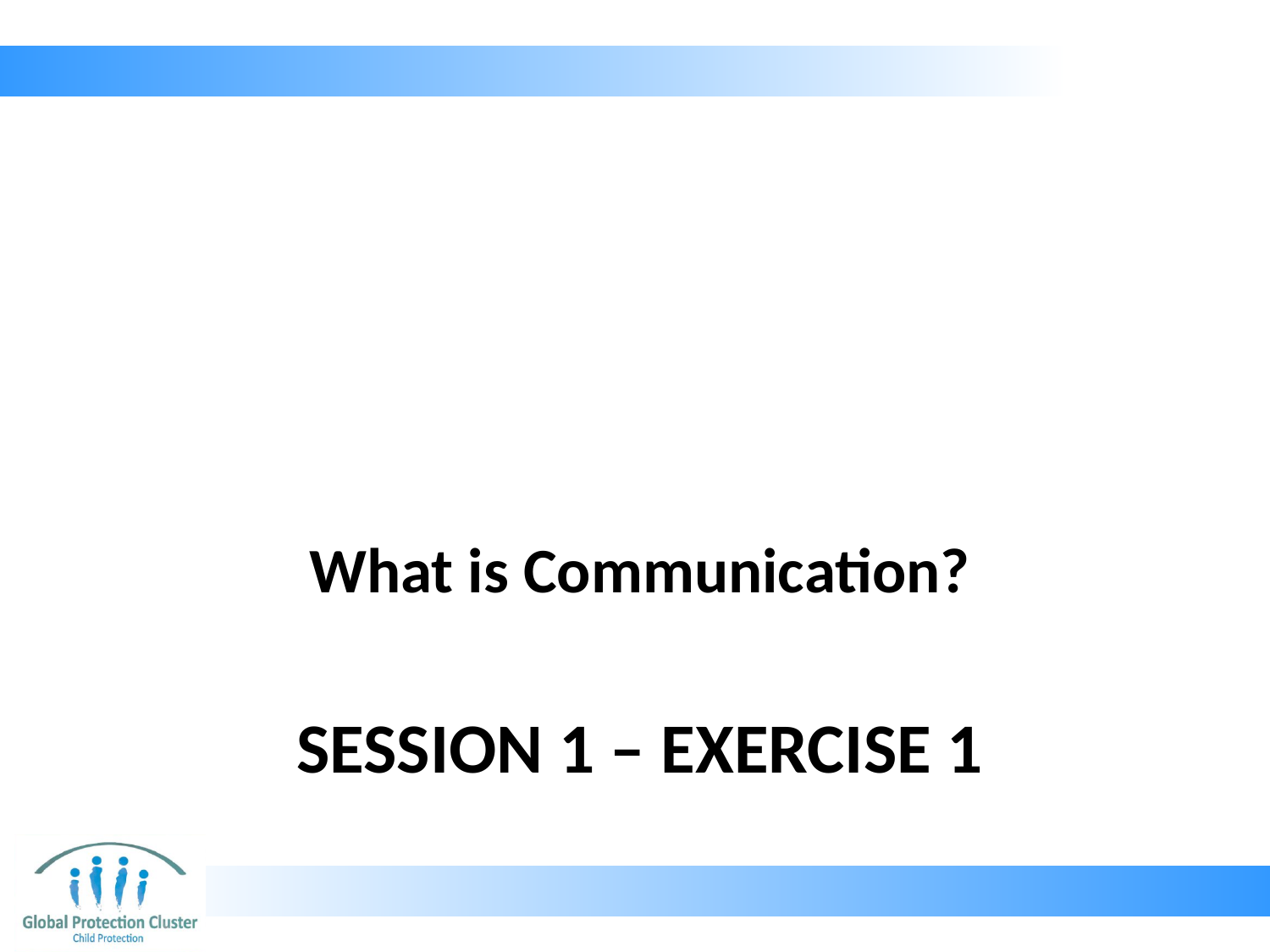

What is Communication?
# SESSION 1 – EXERCISE 1